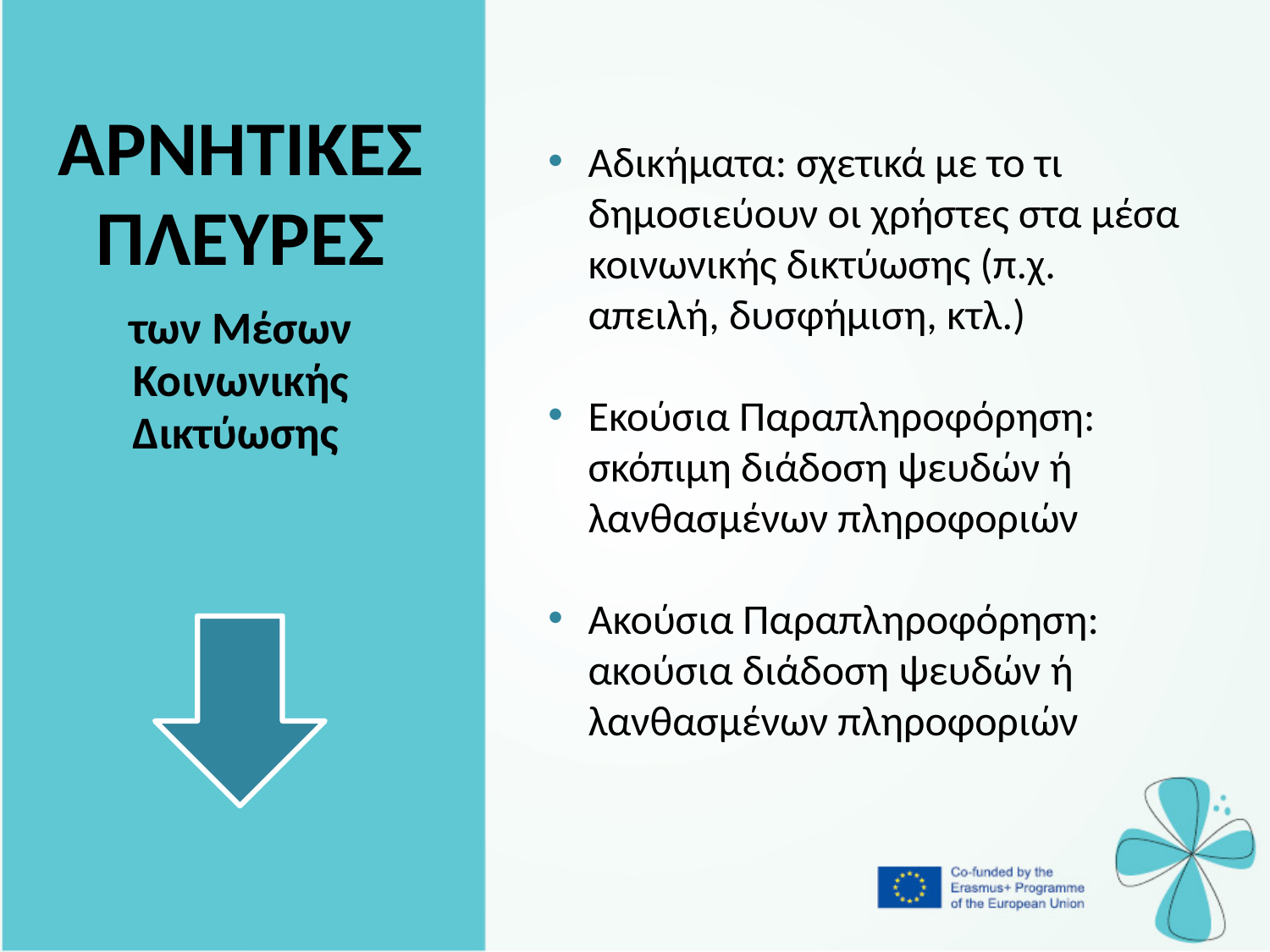

| ΑΡΝΗΤΙΚΕΣ ΠΛΕΥΡΕΣ των Μέσων Κοινωνικής Δικτύωσης |
| --- |
Αδικήματα: σχετικά με το τι δημοσιεύουν οι χρήστες στα μέσα κοινωνικής δικτύωσης (π.χ. απειλή, δυσφήμιση, κτλ.)

Εκούσια Παραπληροφόρηση: σκόπιμη διάδοση ψευδών ή λανθασμένων πληροφοριών

Ακούσια Παραπληροφόρηση: ακούσια διάδοση ψευδών ή λανθασμένων πληροφοριών